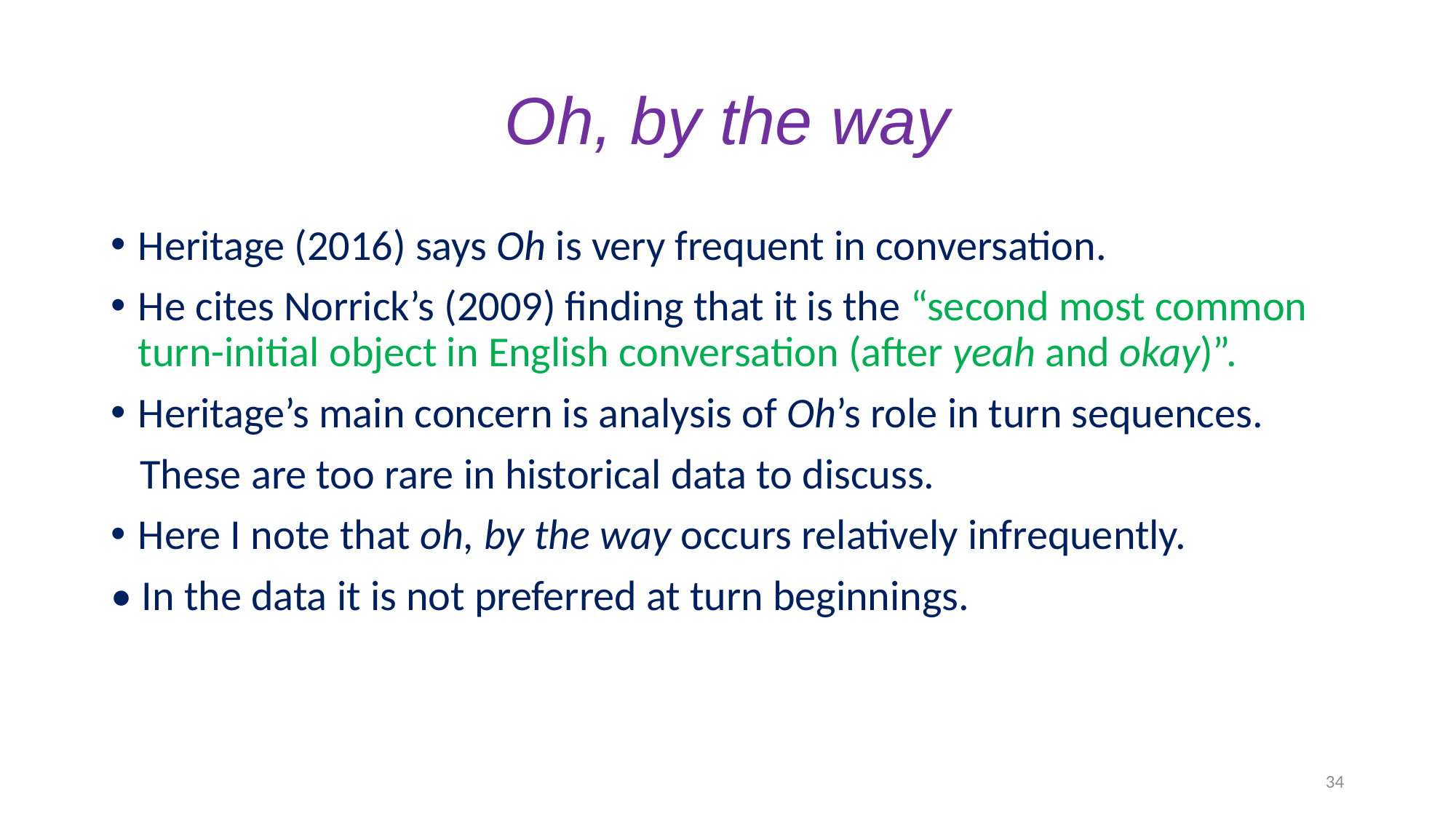

# Oh, by the way
Heritage (2016) says Oh is very frequent in conversation.
He cites Norrick’s (2009) finding that it is the “second most common turn-initial object in English conversation (after yeah and okay)”.
Heritage’s main concern is analysis of Oh’s role in turn sequences.
   These are too rare in historical data to discuss.
Here I note that oh, by the way occurs relatively infrequently.
• In the data it is not preferred at turn beginnings.

34